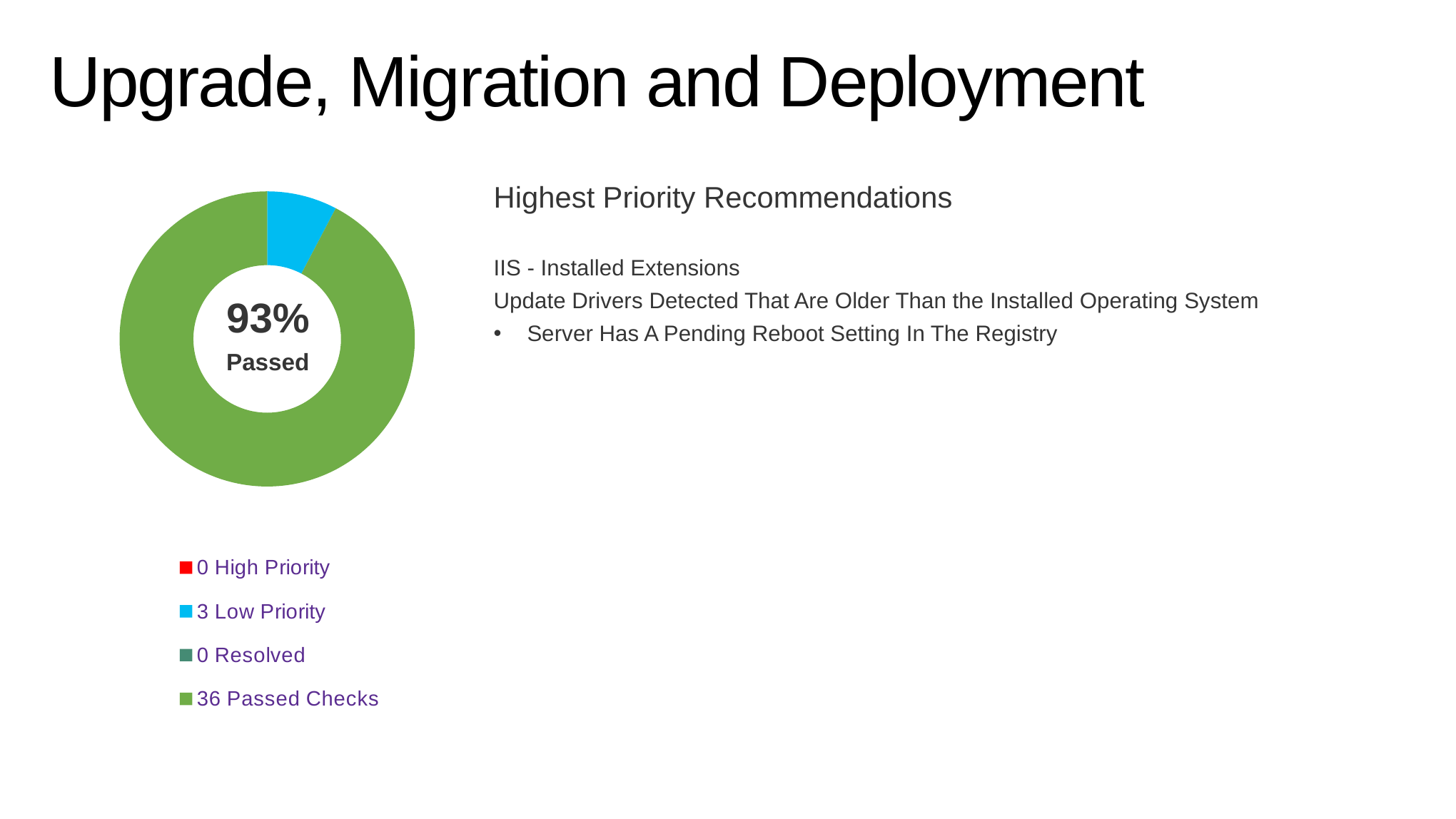

# Upgrade, Migration and Deployment

### Chart

| Category | Column1 |
|---|---|
| 0 High Priority  | 0.0 |
|  | None |
| 3 Low Priority | 3.0 |
|  | None |
| 0 Resolved | 0.0 |
|  | None |
| 36 Passed Checks | 36.0 |
Highest Priority Recommendations

IIS - Installed Extensions
Update Drivers Detected That Are Older Than the Installed Operating System
Server Has A Pending Reboot Setting In The Registry
93%
Passed